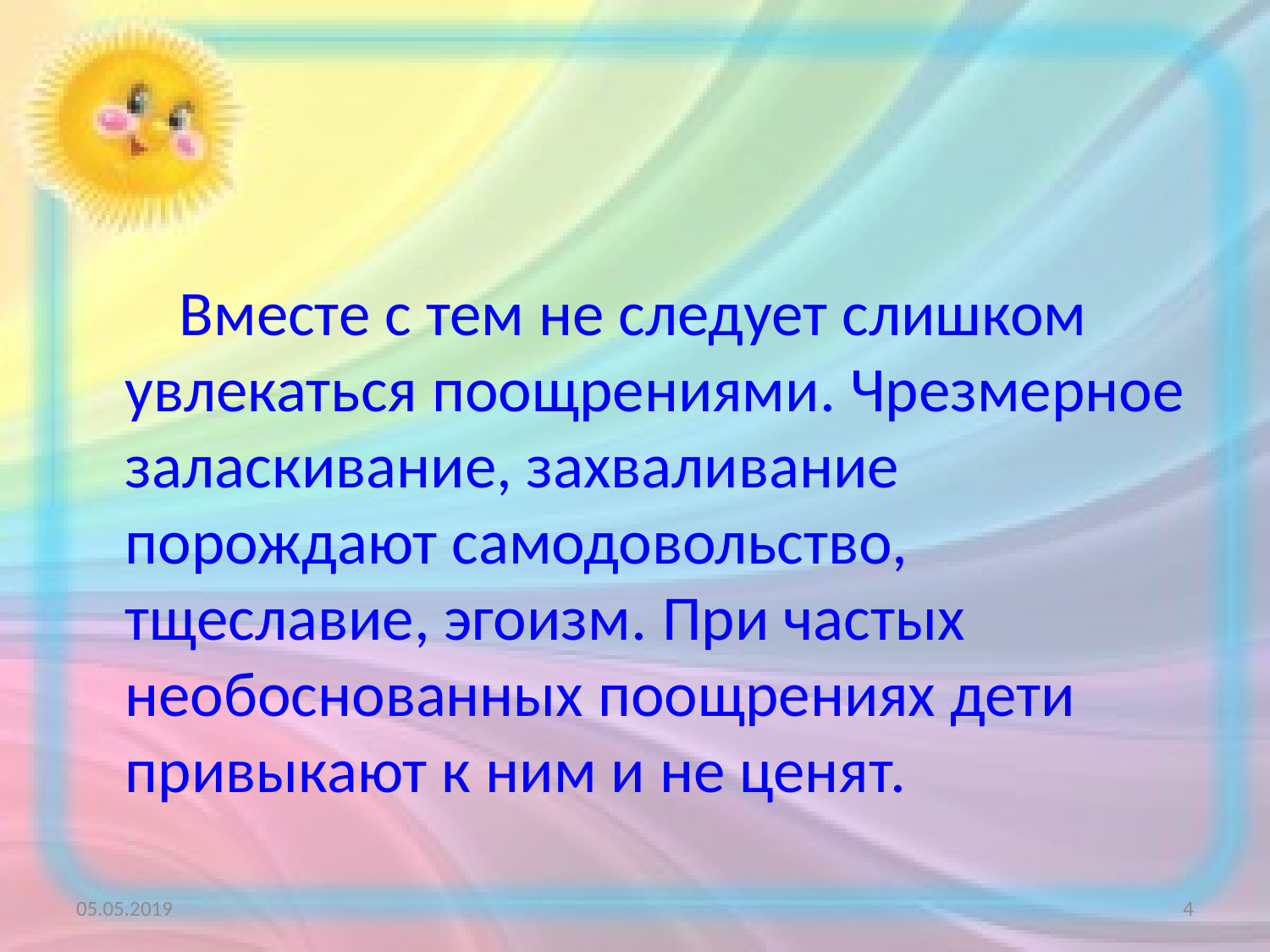

Вместе с тем не следует слишком увлекаться поощрениями. Чрезмерное заласкивание, захваливание порождают самодовольство, тщеславие, эгоизм. При частых необоснованных поощрениях дети привыкают к ним и не ценят.
05.05.2019
4